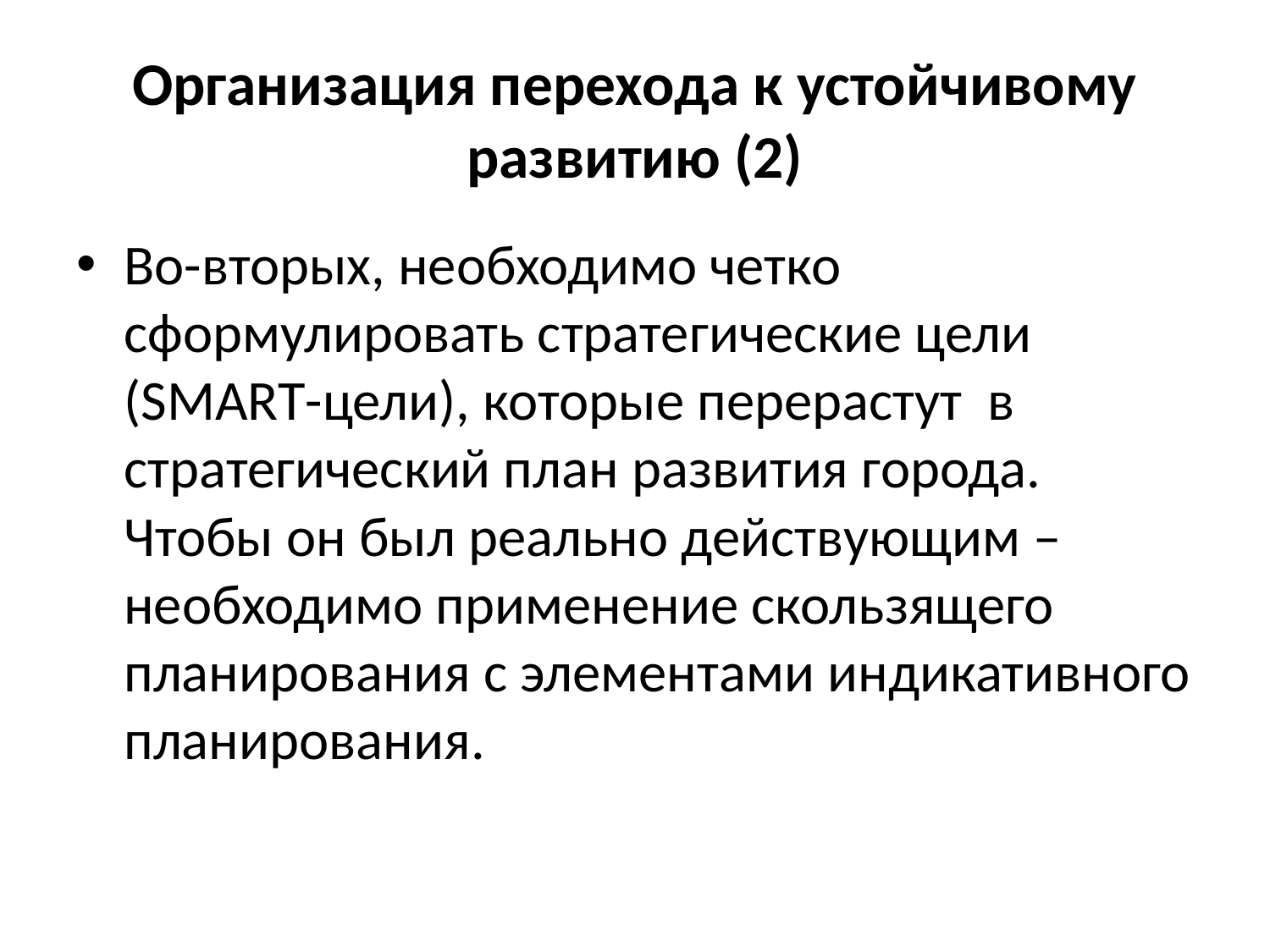

# Организация перехода к устойчивому развитию (2)
Во-вторых, необходимо четко сформулировать стратегические цели (SMART-цели), которые перерастут  в стратегический план развития города. Чтобы он был реально действующим – необходимо применение скользящего планирования с элементами индикативного планирования.